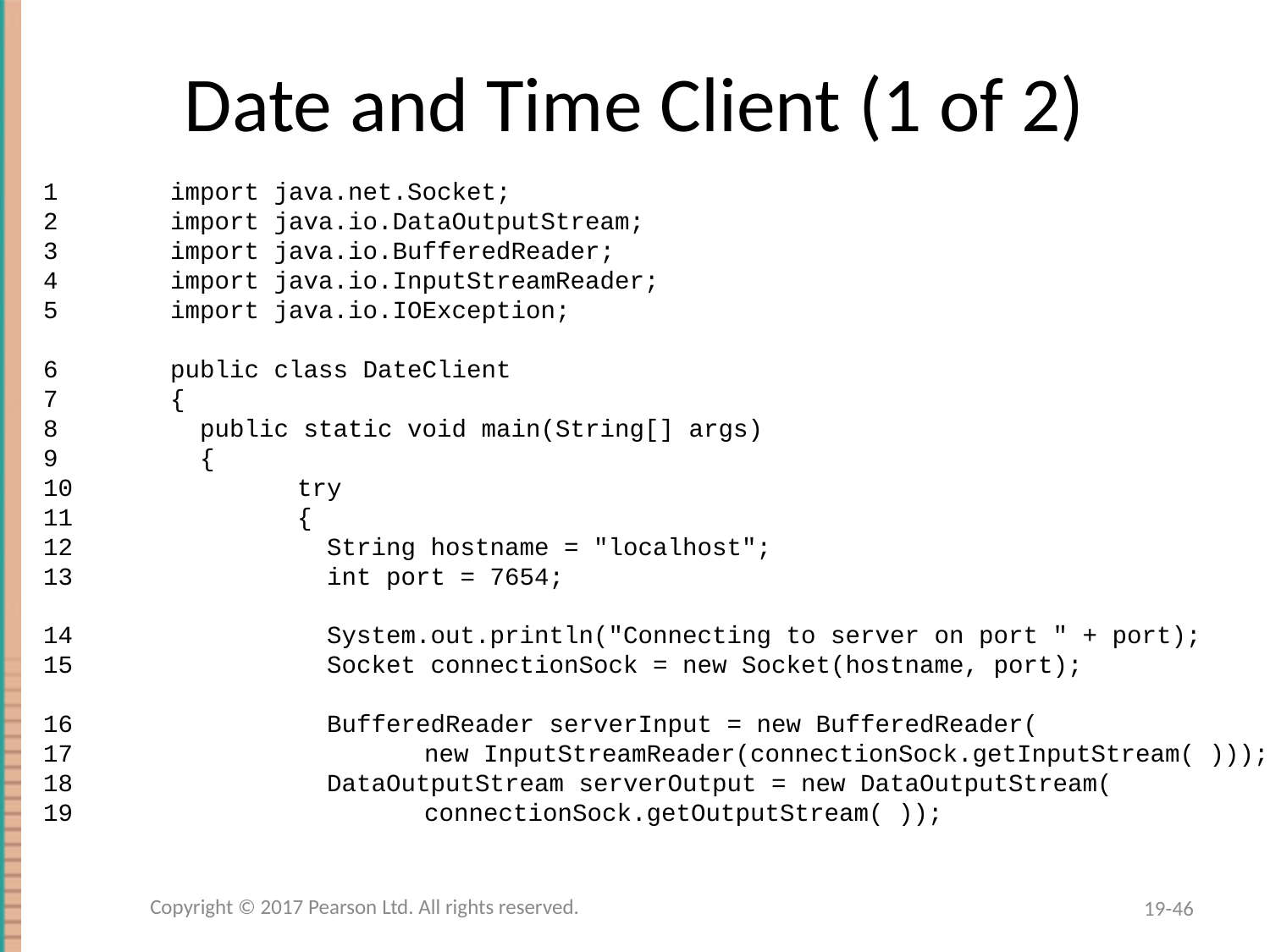

# Date and Time Client (1 of 2)
1	import java.net.Socket;
2	import java.io.DataOutputStream;
3	import java.io.BufferedReader;
4	import java.io.InputStreamReader;
5	import java.io.IOException;

6	public class DateClient
7	{
8	  public static void main(String[] args)
9	  {
10		try
11		{
12		  String hostname = "localhost";
13		  int port = 7654;

14		  System.out.println("Connecting to server on port " + port);
15		  Socket connectionSock = new Socket(hostname, port);

16		  BufferedReader serverInput = new BufferedReader(
17			new InputStreamReader(connectionSock.getInputStream( )));
18		  DataOutputStream serverOutput = new DataOutputStream(
19			connectionSock.getOutputStream( ));

Copyright © 2017 Pearson Ltd. All rights reserved.
19-46